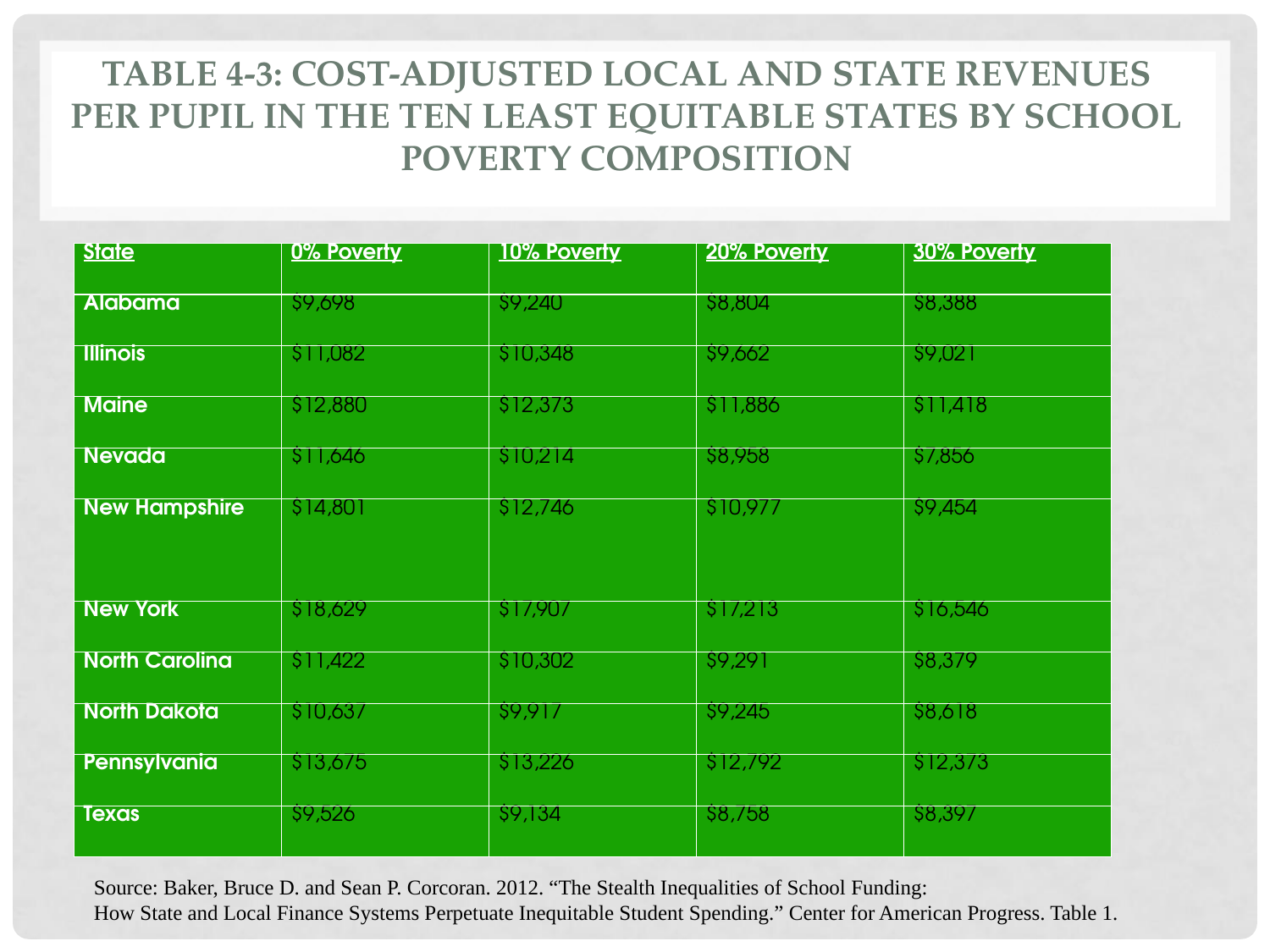

# TABLE 4-3: COST-ADJUSTED LOCAL AND STATE REVENUES PER PUPIL IN THE TEN LEAST EQUITABLE STATES BY SCHOOL POVERTY COMPOSITION
| State | 0% Poverty | 10% Poverty | 20% Poverty | 30% Poverty |
| --- | --- | --- | --- | --- |
| Alabama | $9,698 | $9,240 | $8,804 | $8,388 |
| Illinois | $11,082 | $10,348 | $9,662 | $9,021 |
| Maine | $12,880 | $12,373 | $11,886 | $11,418 |
| Nevada | $11,646 | $10,214 | $8,958 | $7,856 |
| New Hampshire | $14,801 | $12,746 | $10,977 | $9,454 |
| New York | $18,629 | $17,907 | $17,213 | $16,546 |
| North Carolina | $11,422 | $10,302 | $9,291 | $8,379 |
| North Dakota | $10,637 | $9,917 | $9,245 | $8,618 |
| Pennsylvania | $13,675 | $13,226 | $12,792 | $12,373 |
| Texas | $9,526 | $9,134 | $8,758 | $8,397 |
Source: Baker, Bruce D. and Sean P. Corcoran. 2012. “The Stealth Inequalities of School Funding:
How State and Local Finance Systems Perpetuate Inequitable Student Spending.” Center for American Progress. Table 1.